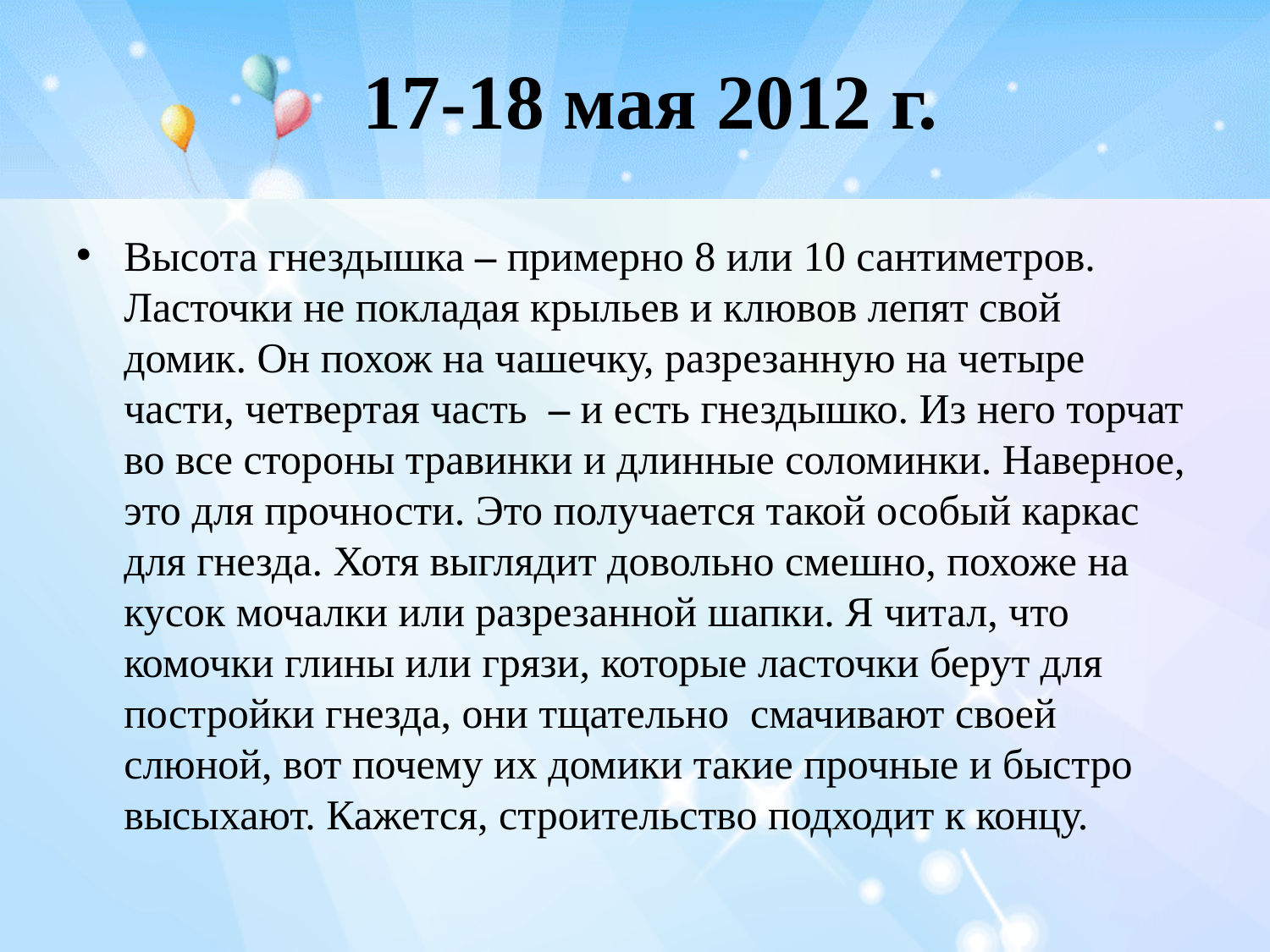

# 17-18 мая 2012 г.
Высота гнездышка – примерно 8 или 10 сантиметров.  Ласточки не покладая крыльев и клювов лепят свой домик. Он похож на чашечку, разрезанную на четыре части, четвертая часть  – и есть гнездышко. Из него торчат во все стороны травинки и длинные соломинки. Наверное, это для прочности. Это получается такой особый каркас для гнезда. Хотя выглядит довольно смешно, похоже на кусок мочалки или разрезанной шапки. Я читал, что комочки глины или грязи, которые ласточки берут для постройки гнезда, они тщательно  смачивают своей слюной, вот почему их домики такие прочные и быстро высыхают. Кажется, строительство подходит к концу.